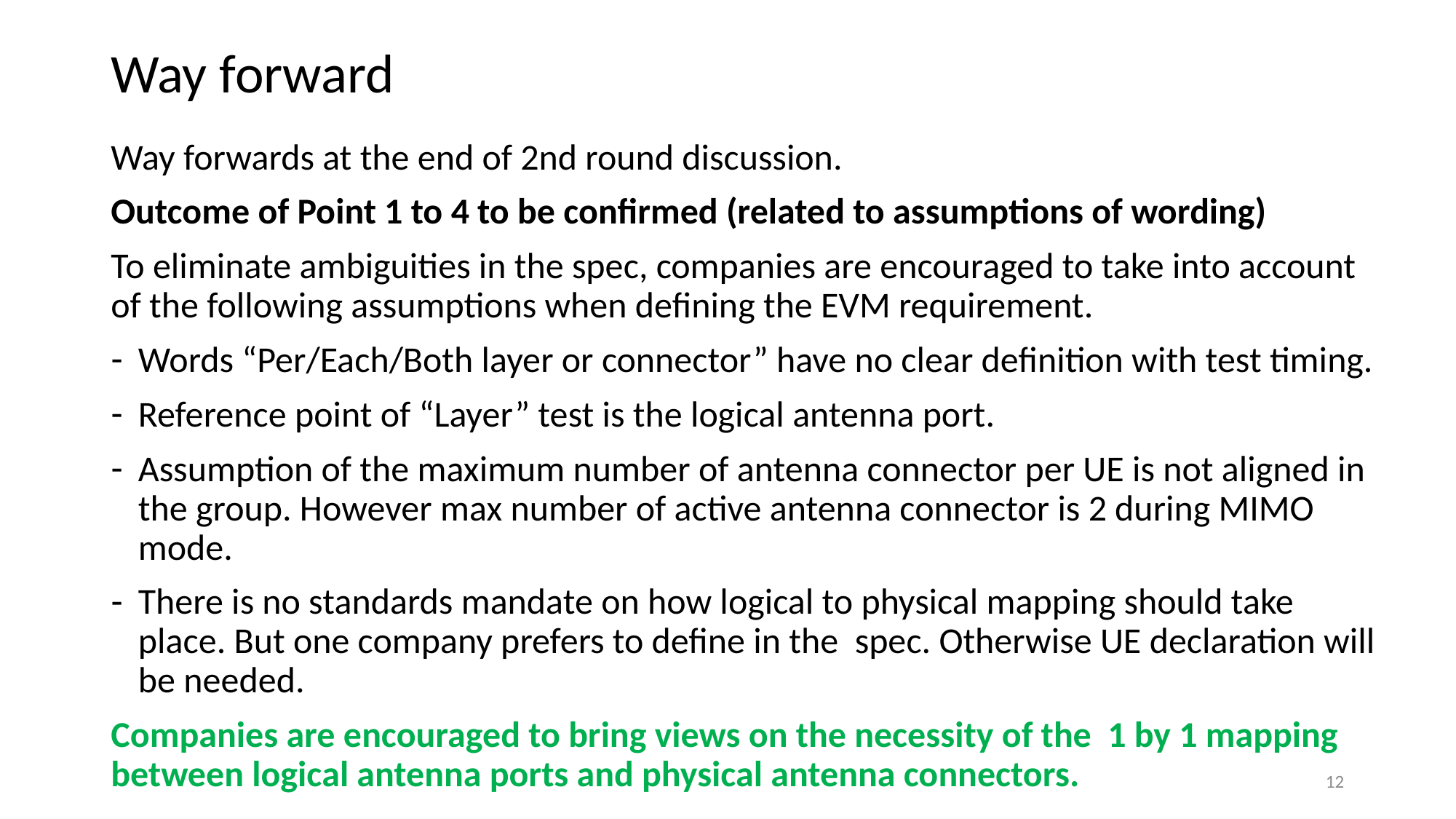

# Way forward
Way forwards at the end of 2nd round discussion.
Outcome of Point 1 to 4 to be confirmed (related to assumptions of wording)
To eliminate ambiguities in the spec, companies are encouraged to take into account of the following assumptions when defining the EVM requirement.
Words “Per/Each/Both layer or connector” have no clear definition with test timing.
Reference point of “Layer” test is the logical antenna port.
Assumption of the maximum number of antenna connector per UE is not aligned in the group. However max number of active antenna connector is 2 during MIMO mode.
There is no standards mandate on how logical to physical mapping should take place. But one company prefers to define in the  spec. Otherwise UE declaration will be needed.
Companies are encouraged to bring views on the necessity of the  1 by 1 mapping between logical antenna ports and physical antenna connectors.

12